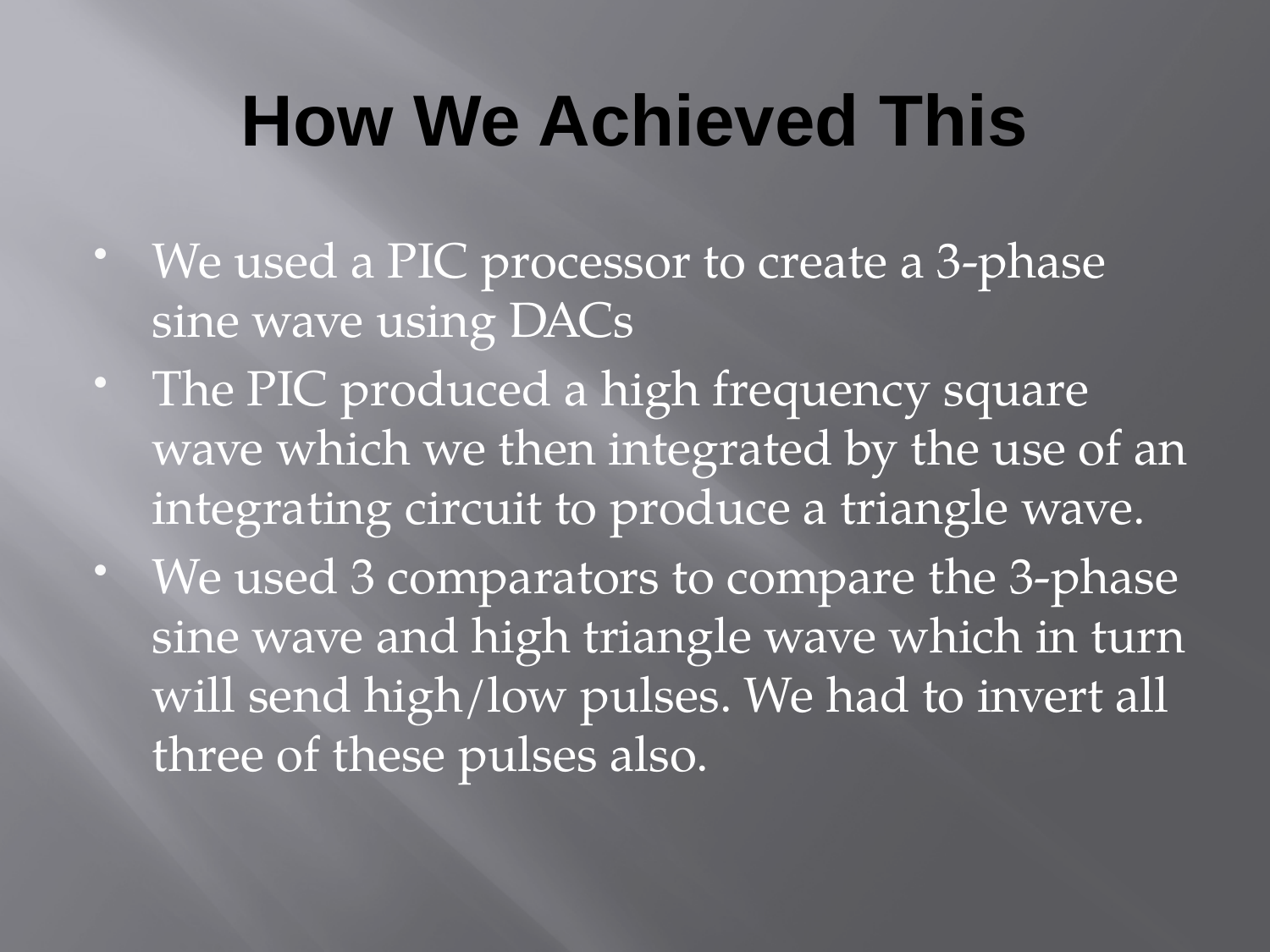

# How We Achieved This
We used a PIC processor to create a 3-phase sine wave using DACs
The PIC produced a high frequency square wave which we then integrated by the use of an integrating circuit to produce a triangle wave.
We used 3 comparators to compare the 3-phase sine wave and high triangle wave which in turn will send high/low pulses. We had to invert all three of these pulses also.